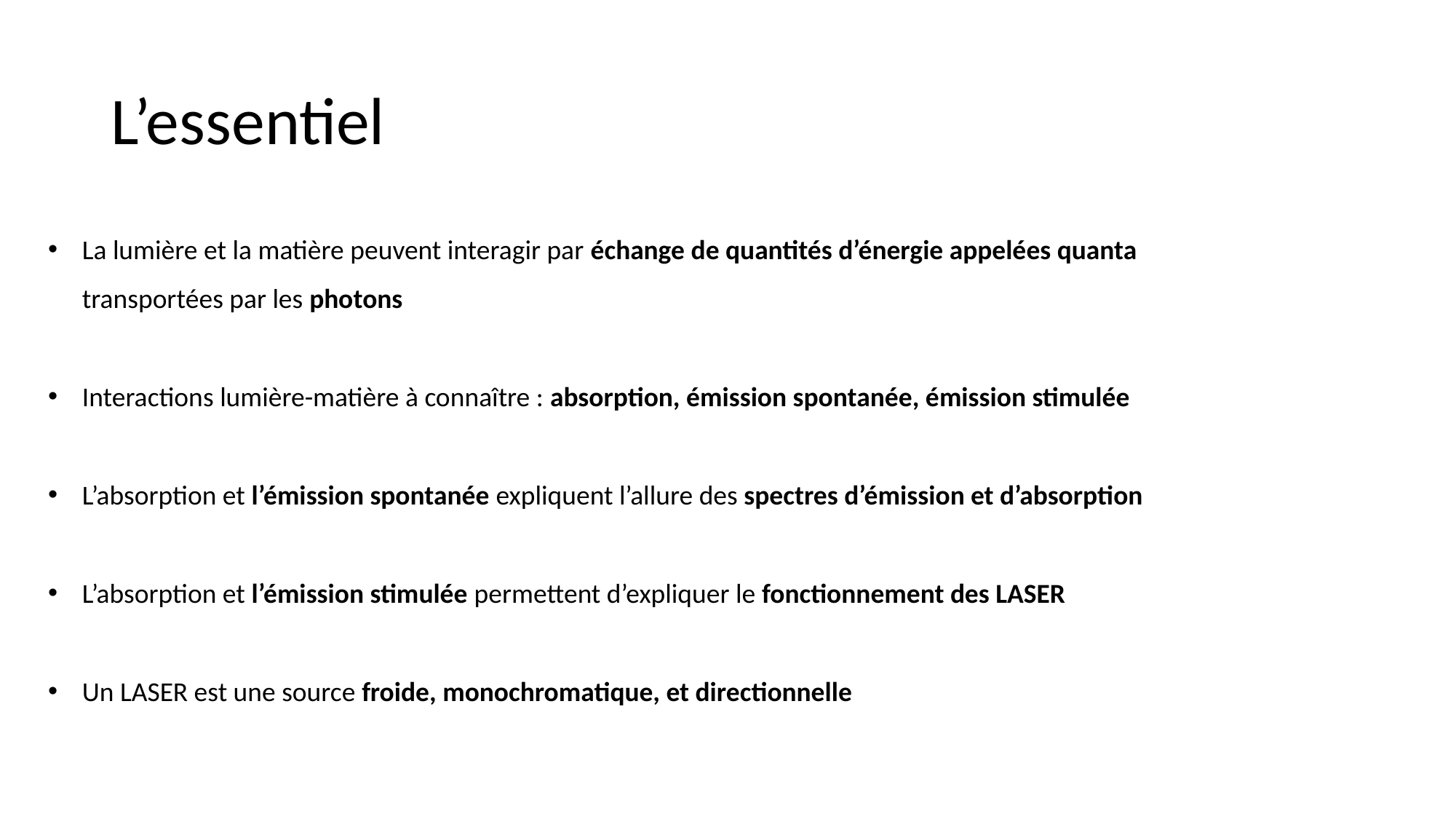

# L’essentiel
La lumière et la matière peuvent interagir par échange de quantités d’énergie appelées quanta transportées par les photons

Interactions lumière-matière à connaître : absorption, émission spontanée, émission stimulée

L’absorption et l’émission spontanée expliquent l’allure des spectres d’émission et d’absorption

L’absorption et l’émission stimulée permettent d’expliquer le fonctionnement des LASER

Un LASER est une source froide, monochromatique, et directionnelle